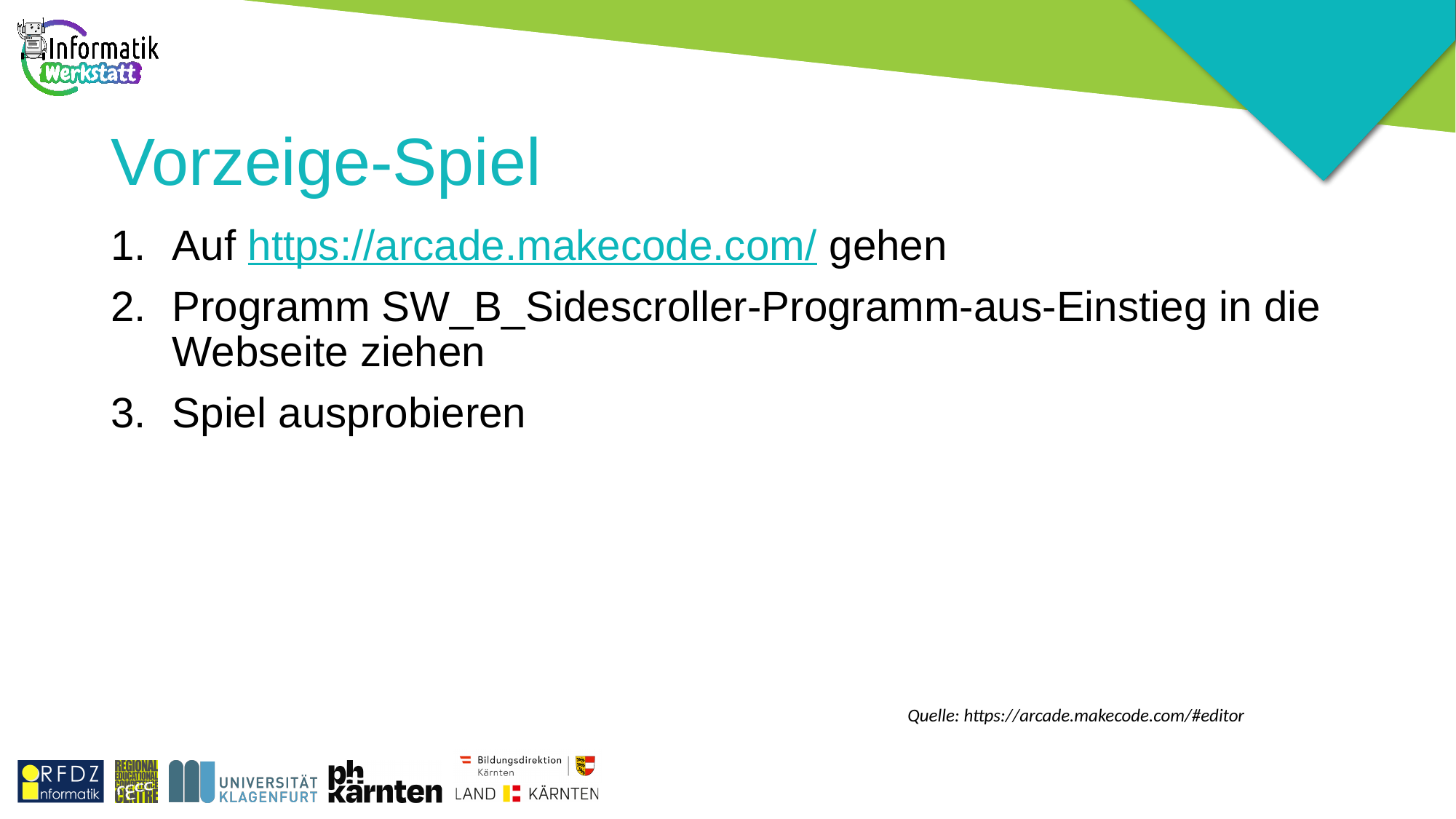

# Vorzeige-Spiel
Auf https://arcade.makecode.com/ gehen
Programm SW_B_Sidescroller-Programm-aus-Einstieg in die Webseite ziehen
Spiel ausprobieren
Quelle: https://arcade.makecode.com/#editor